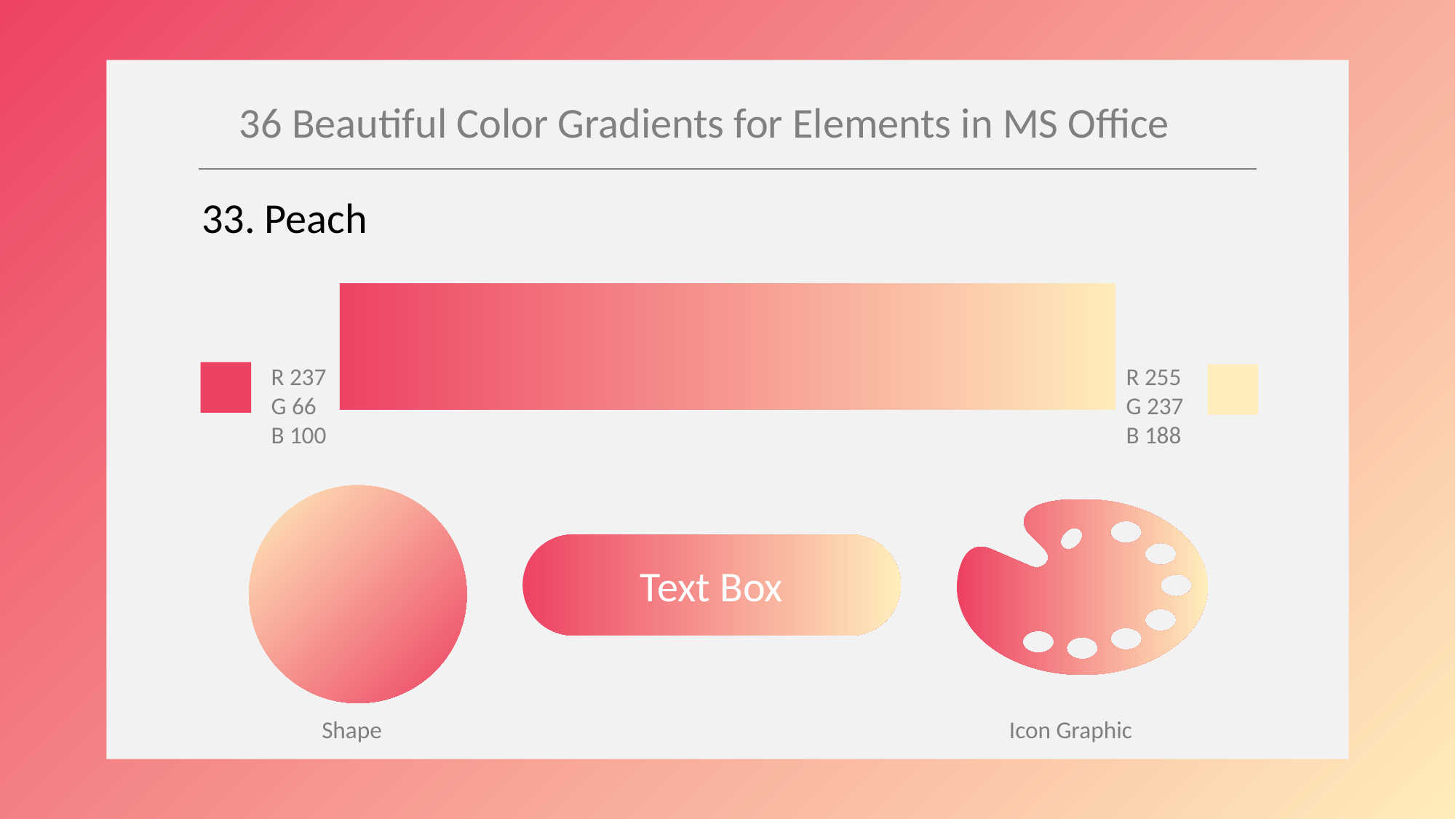

36 Beautiful Color Gradients for Elements in MS Office
33. Peach

R 237
G 66
B 100
R 255
G 237
B 188

Text Box
Shape
Icon Graphic
Credit Post
https://digitalsynopsis.com